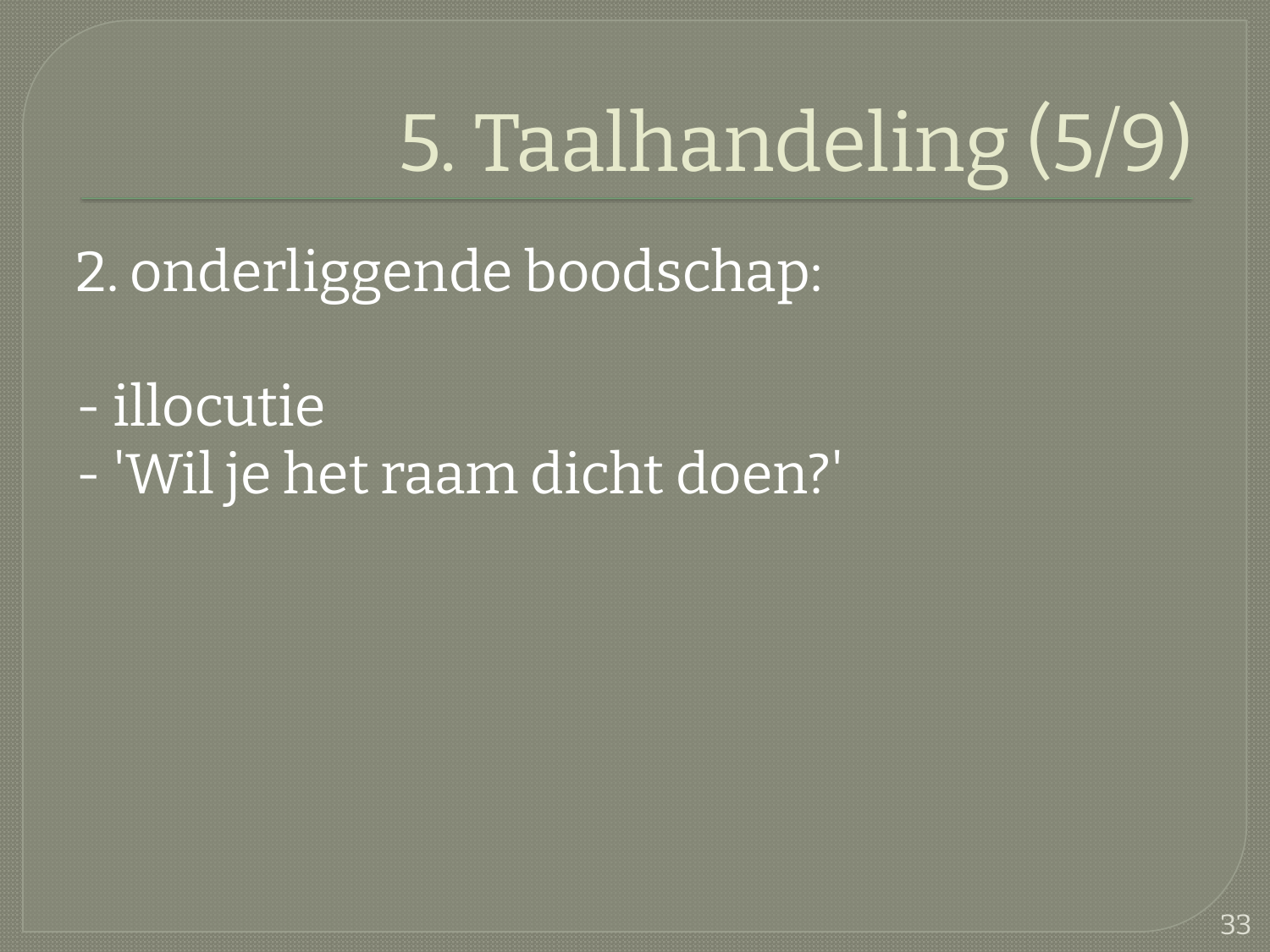

# 5. Taalhandeling (5/9)
2. onderliggende boodschap:

- illocutie
- 'Wil je het raam dicht doen?'
33